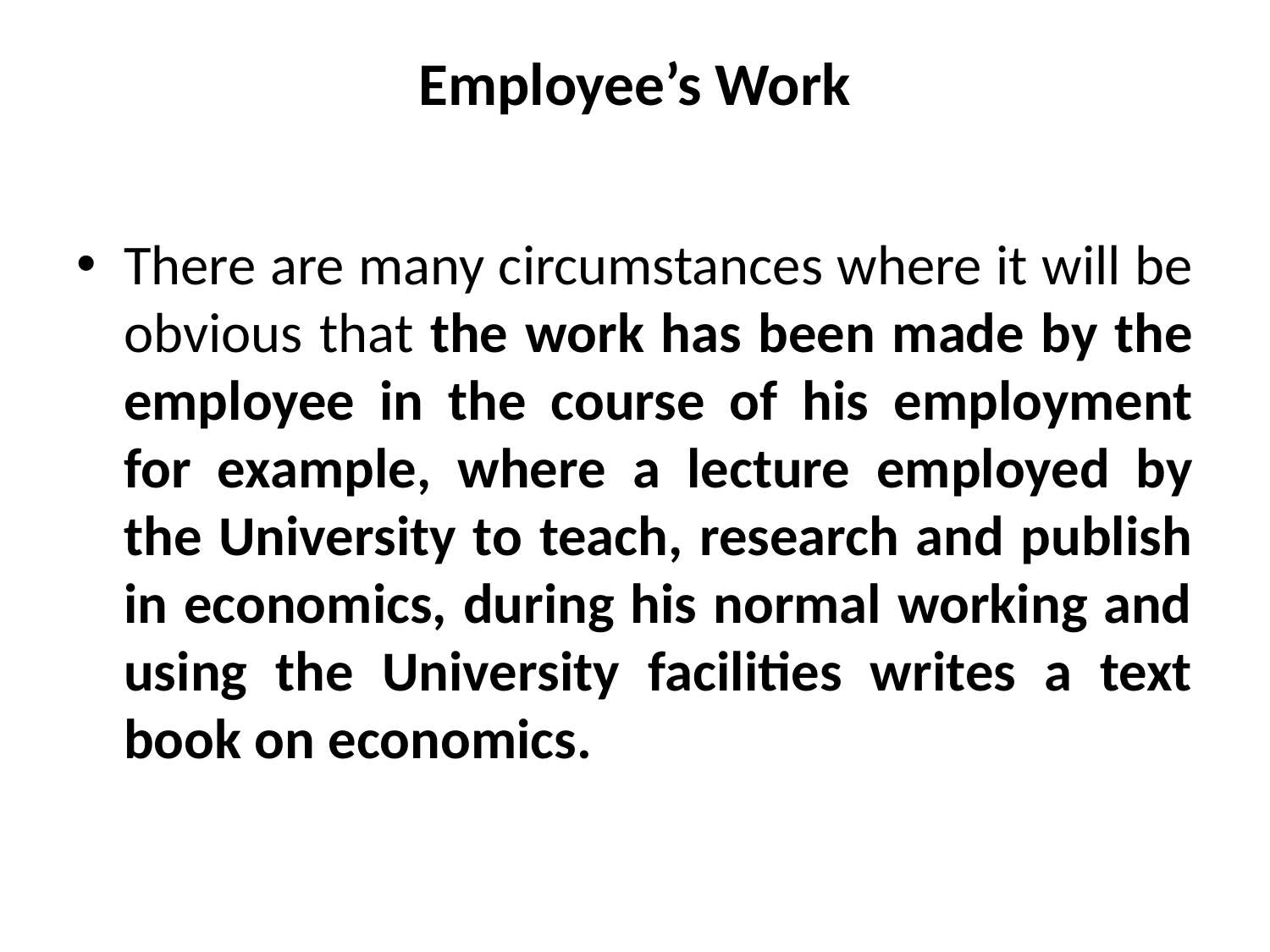

# Employee’s Work
There are many circumstances where it will be obvious that the work has been made by the employee in the course of his employment for example, where a lecture employed by the University to teach, research and publish in economics, during his normal working and using the University facilities writes a text book on economics.